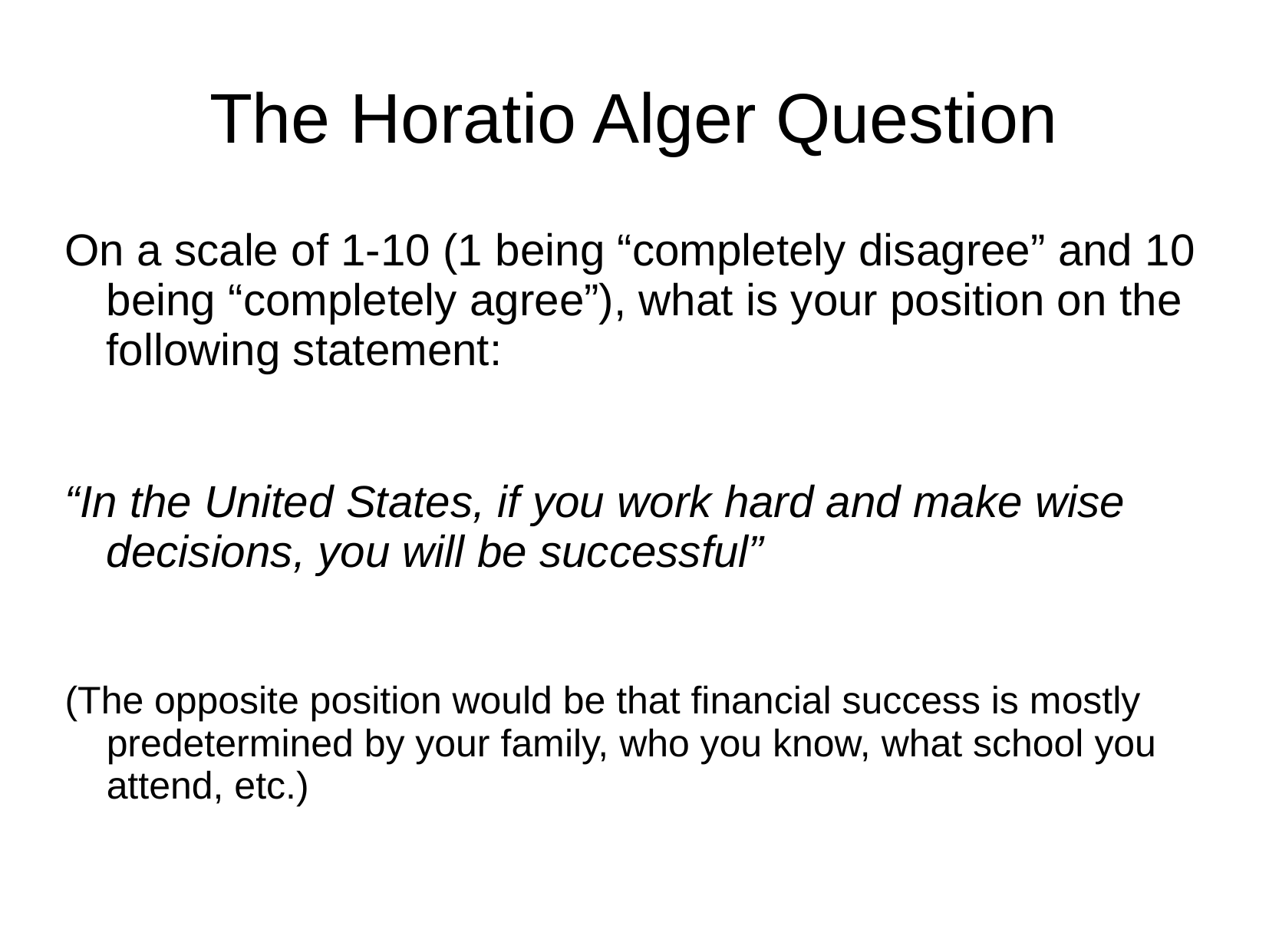

# The Horatio Alger Question
On a scale of 1-10 (1 being “completely disagree” and 10 being “completely agree”), what is your position on the following statement:

“In the United States, if you work hard and make wise decisions, you will be successful”

(The opposite position would be that financial success is mostly predetermined by your family, who you know, what school you attend, etc.)